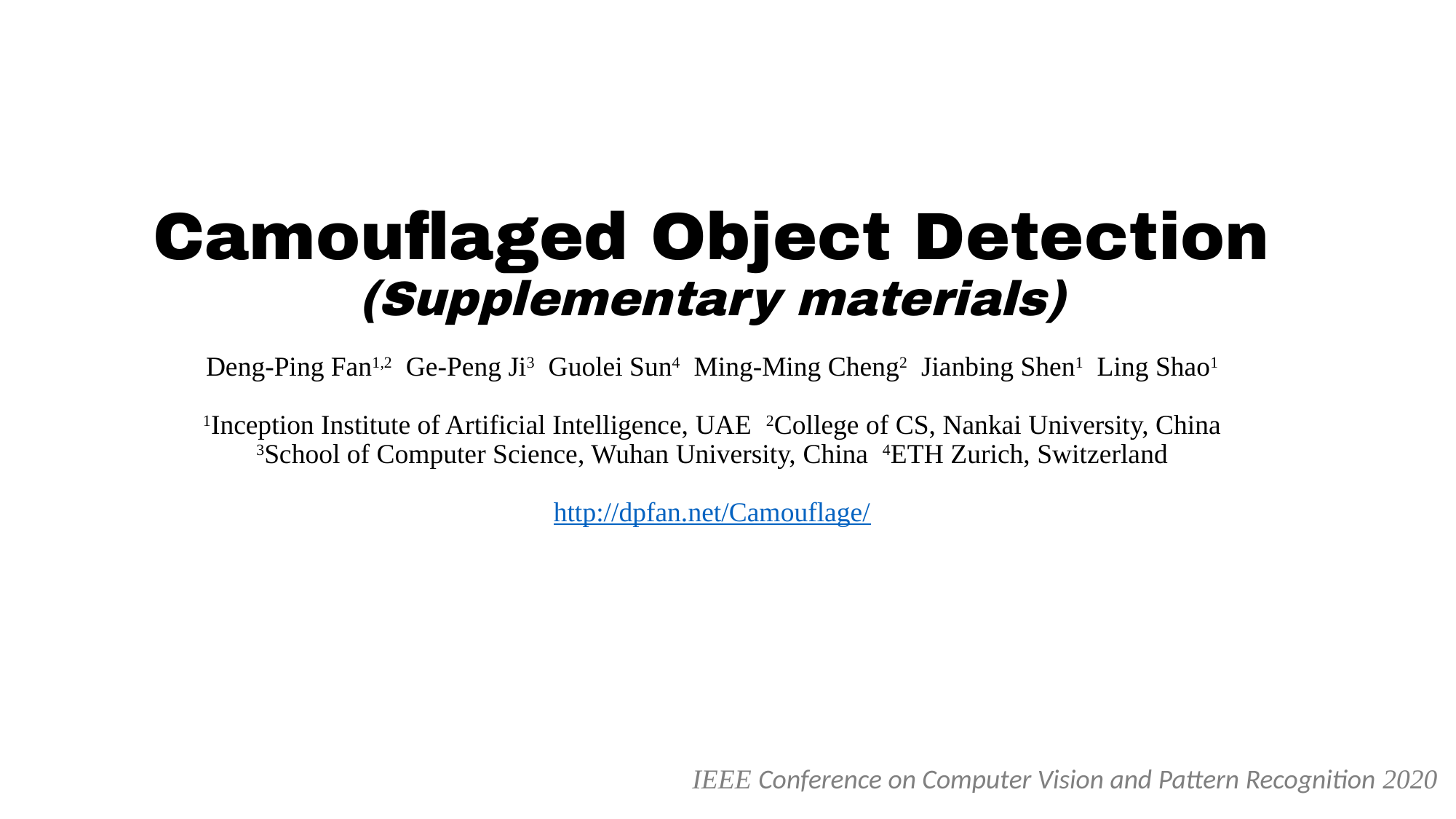

Camouflaged Object Detection
(Supplementary materials)

Deng-Ping Fan1,2  Ge-Peng Ji3  Guolei Sun4  Ming-Ming Cheng2  Jianbing Shen1  Ling Shao1

1Inception Institute of Artificial Intelligence, UAE  2College of CS, Nankai University, China
3School of Computer Science, Wuhan University, China  4ETH Zurich, Switzerland

http://dpfan.net/Camouflage/
IEEE Conference on Computer Vision and Pattern Recognition 2020